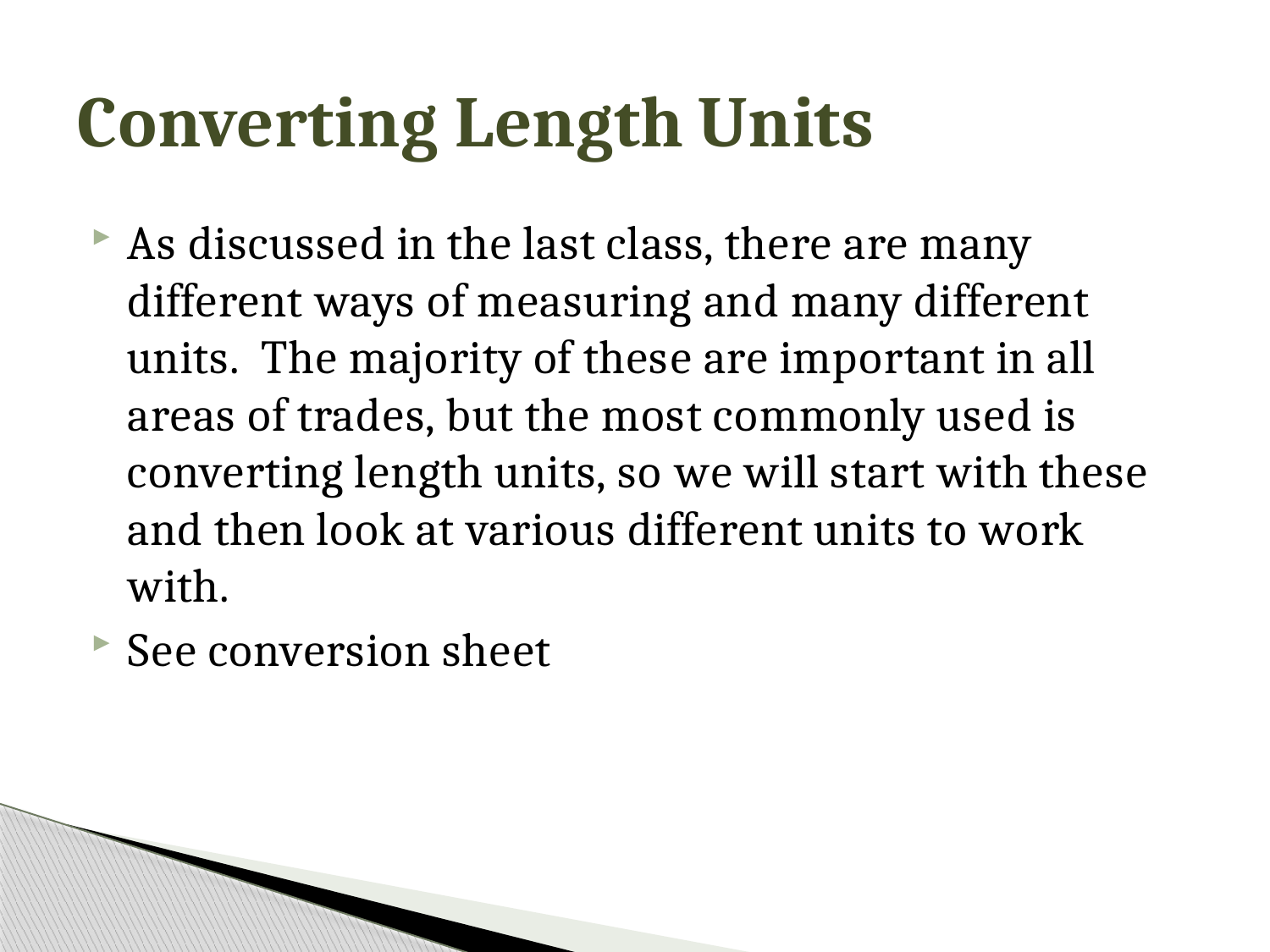

# Converting Length Units
As discussed in the last class, there are many different ways of measuring and many different units.  The majority of these are important in all areas of trades, but the most commonly used is converting length units, so we will start with these and then look at various different units to work with.
See conversion sheet